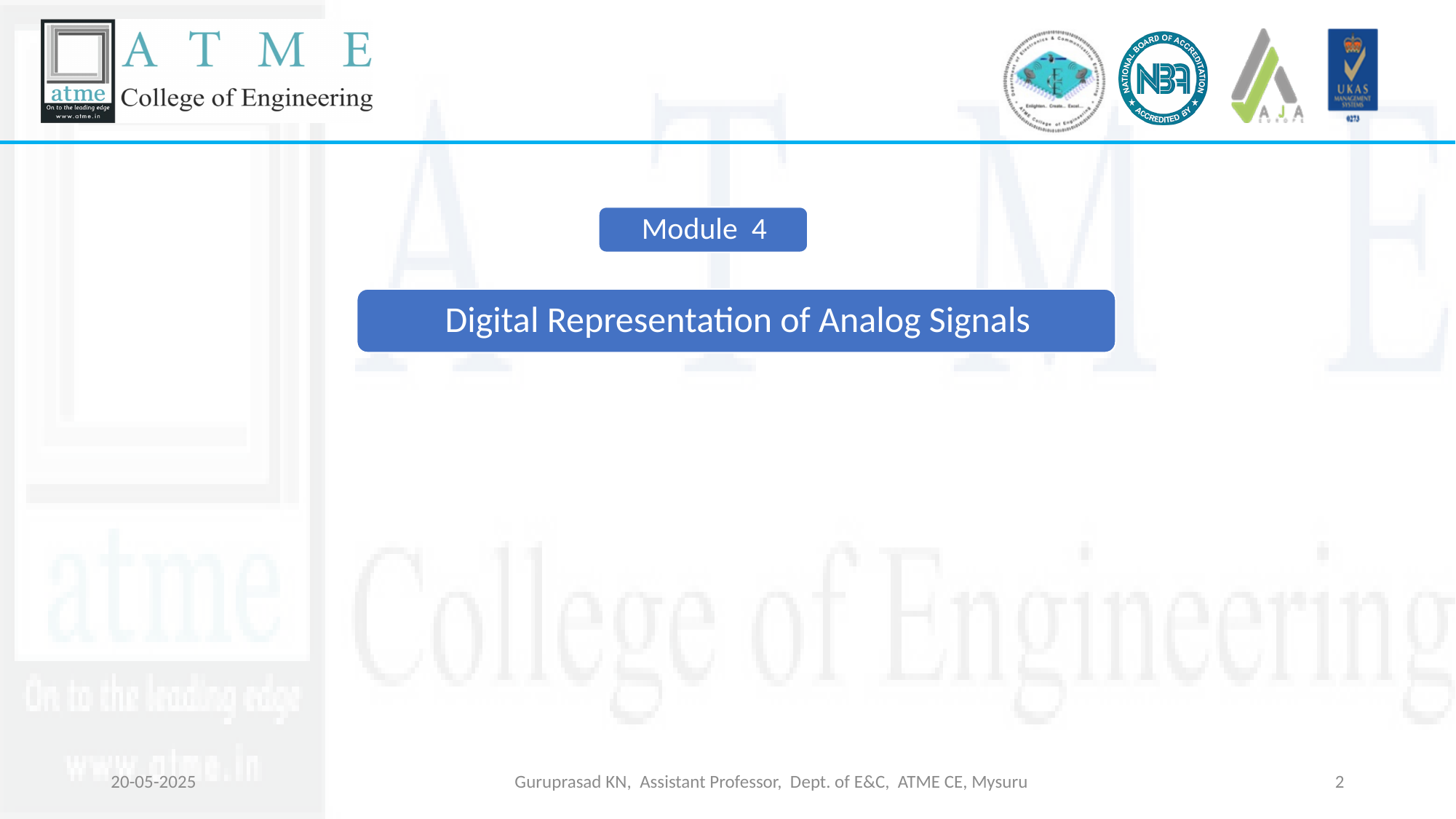

Module  4
Digital Representation of Analog Signals
20-05-2025
Guruprasad KN,  Assistant Professor,  Dept. of E&C,  ATME CE, Mysuru
2